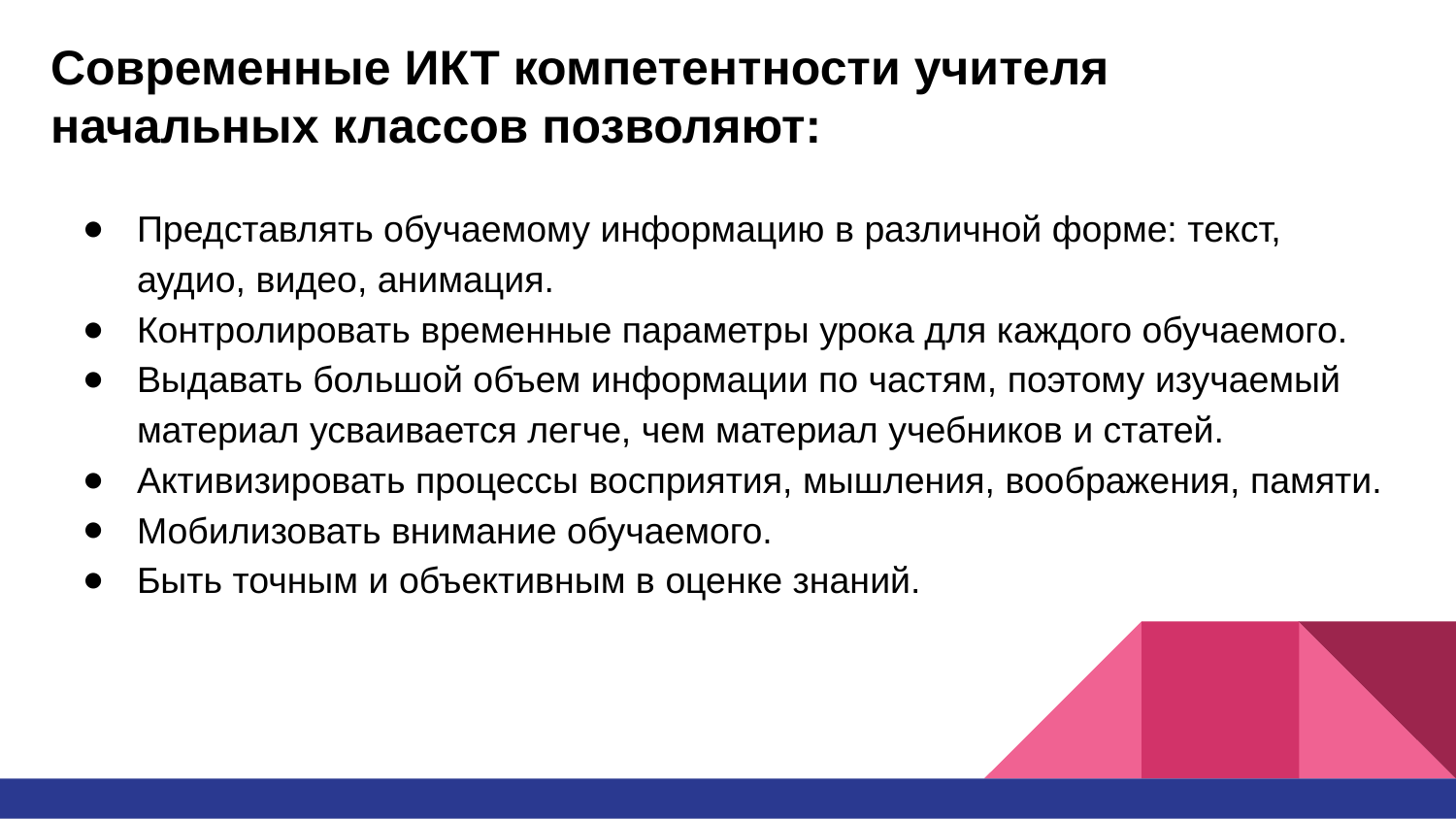

# Современные ИКТ компетентности учителя начальных классов позволяют:
Представлять обучаемому информацию в различной форме: текст, аудио, видео, анимация.
Контролировать временные параметры урока для каждого обучаемого.
Выдавать большой объем информации по частям, поэтому изучаемый материал усваивается легче, чем материал учебников и статей.
Активизировать процессы восприятия, мышления, воображения, памяти.
Мобилизовать внимание обучаемого.
Быть точным и объективным в оценке знаний.